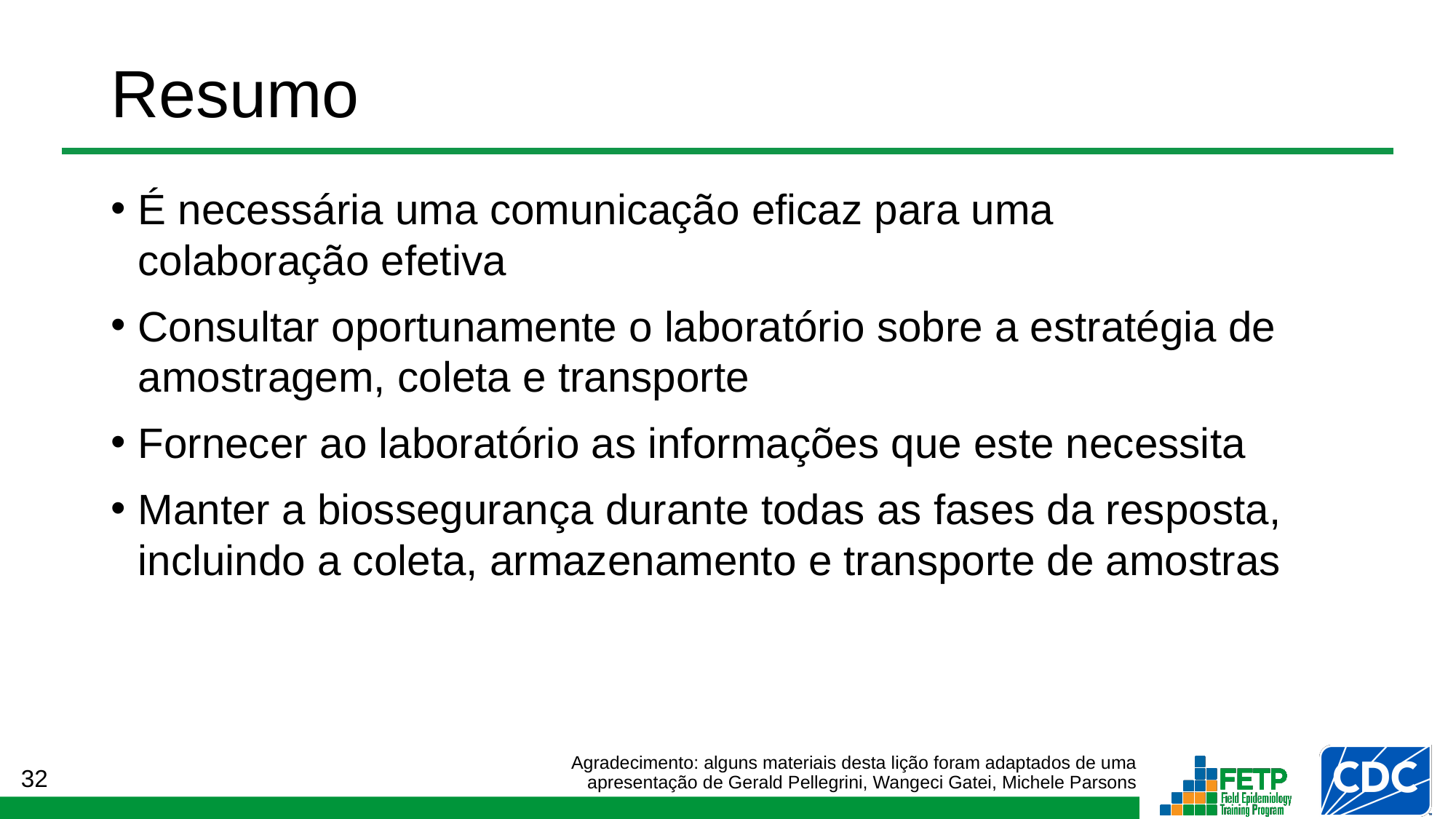

# Resumo
É necessária uma comunicação eficaz para uma
colaboração efetiva
Consultar oportunamente o laboratório sobre a estratégia de amostragem, coleta e transporte
Fornecer ao laboratório as informações que este necessita
Manter a biossegurança durante todas as fases da resposta, incluindo a coleta, armazenamento e transporte de amostras
Agradecimento: alguns materiais desta lição foram adaptados de uma apresentação de Gerald Pellegrini, Wangeci Gatei, Michele Parsons